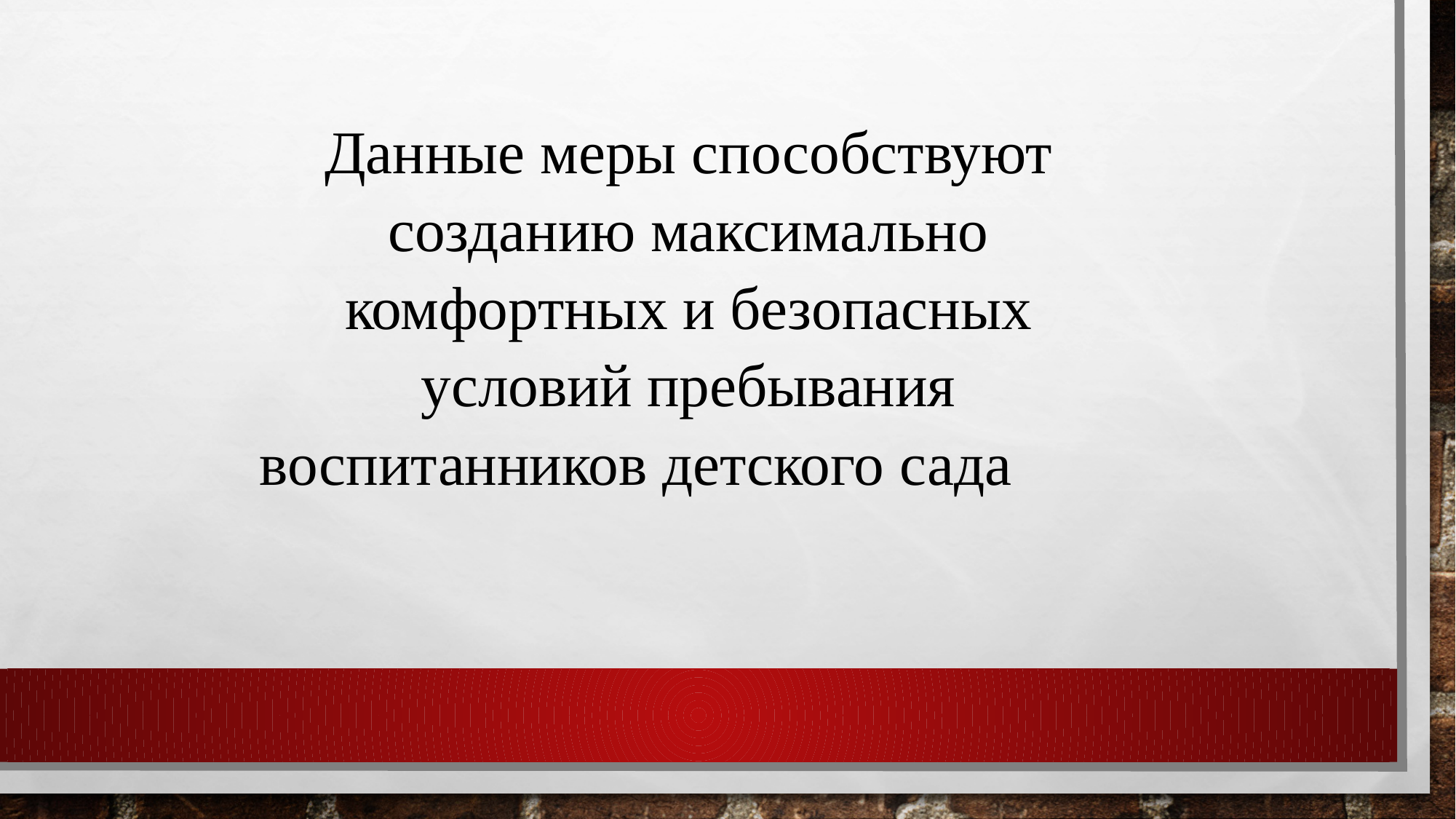

Данные меры способствуют созданию максимально комфортных и безопасных
условий пребывания воспитанников детского сада